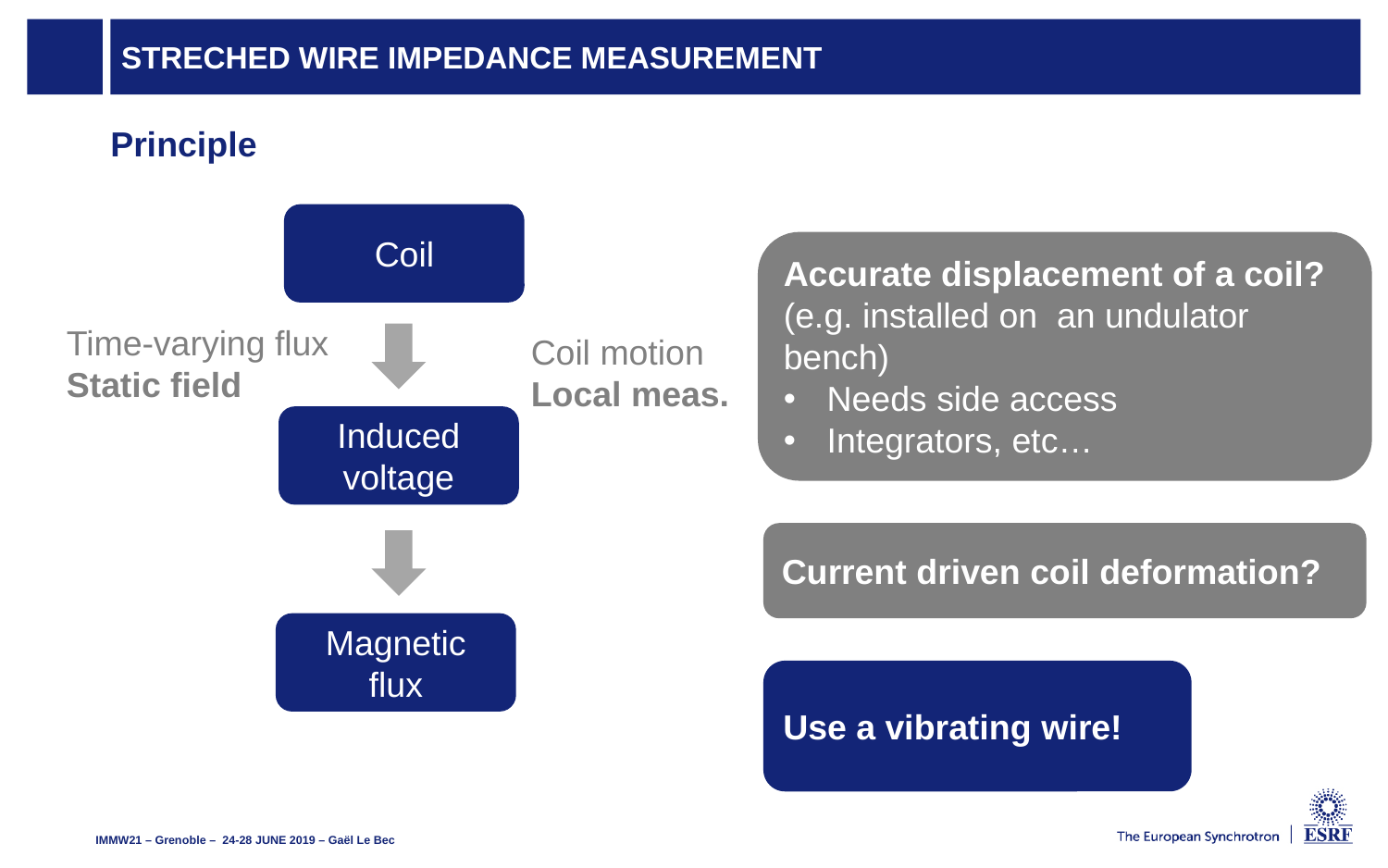

# Streched wire impedance Measurement
Principle

Coil
Accurate displacement of a coil?
(e.g. installed on  an undulator bench)
Needs side access
Integrators, etc…
Time-varying flux
Static field

Coil motion
Local meas.
Induced voltage
Current driven coil deformation?

Magnetic flux
Use a vibrating wire!
IMMW21 – Grenoble –  24-28 JUNE 2019 – Gaël Le Bec